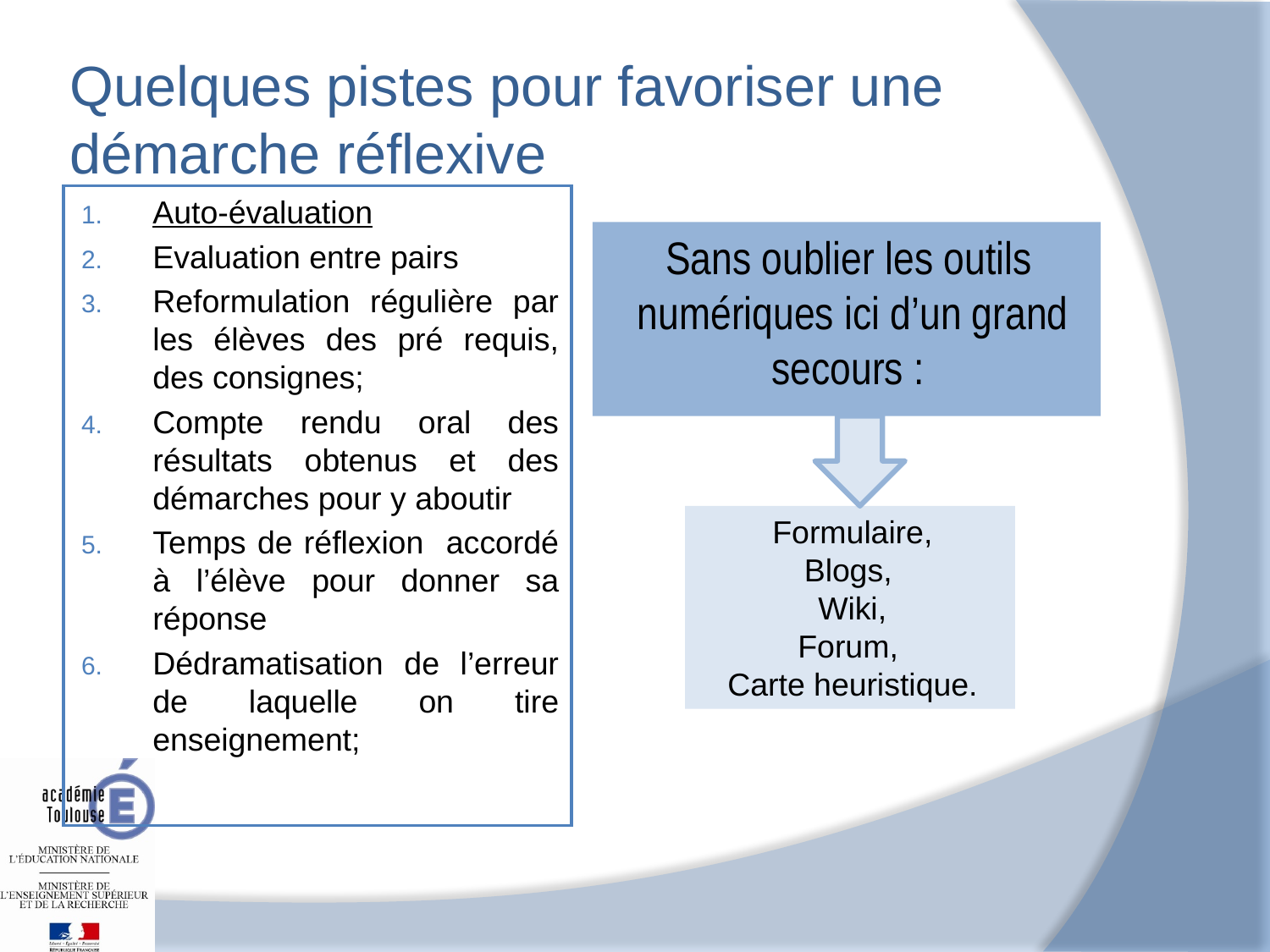

# Quelques pistes pour favoriser une démarche réflexive
Auto-évaluation
Evaluation entre pairs
Reformulation régulière par les élèves des pré requis, des consignes;
Compte rendu oral des résultats obtenus et des démarches pour y aboutir
Temps de réflexion  accordé à l’élève pour donner sa réponse
Dédramatisation de l’erreur de laquelle on tire enseignement;

Sans oublier les outils numériques ici d’un grand secours :

Formulaire,
Blogs,
Wiki,
Forum,
Carte heuristique.